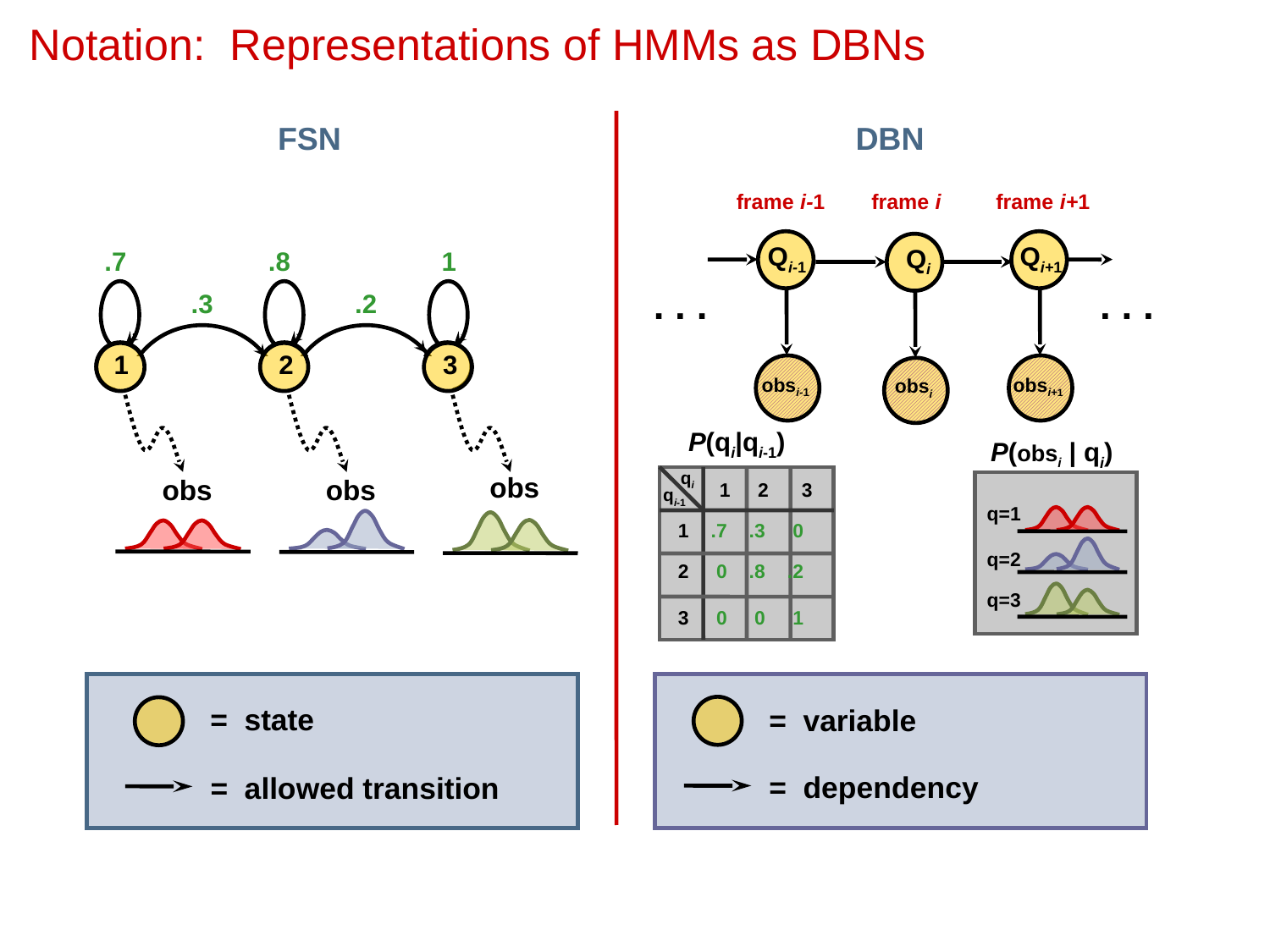

# Notation:  Representations of HMMs as DBNs

FSN
DBN
frame i-1
frame i
frame i+1

Qi-1
Qi+1
Qi

. . .
. . .

obsi-1
obsi+1
obsi
.7
.8
1
.3
.2

1
2
3

obs

obs

obs
P(qi|qi-1)
qi

1     2      3
qi-1

1    .7    .3     0

2     0    .8    .2

3     0     0     1
P(obsi | qi)

q=1

q=2
q=3

=  state
=  allowed transition

=  variable
=  dependency